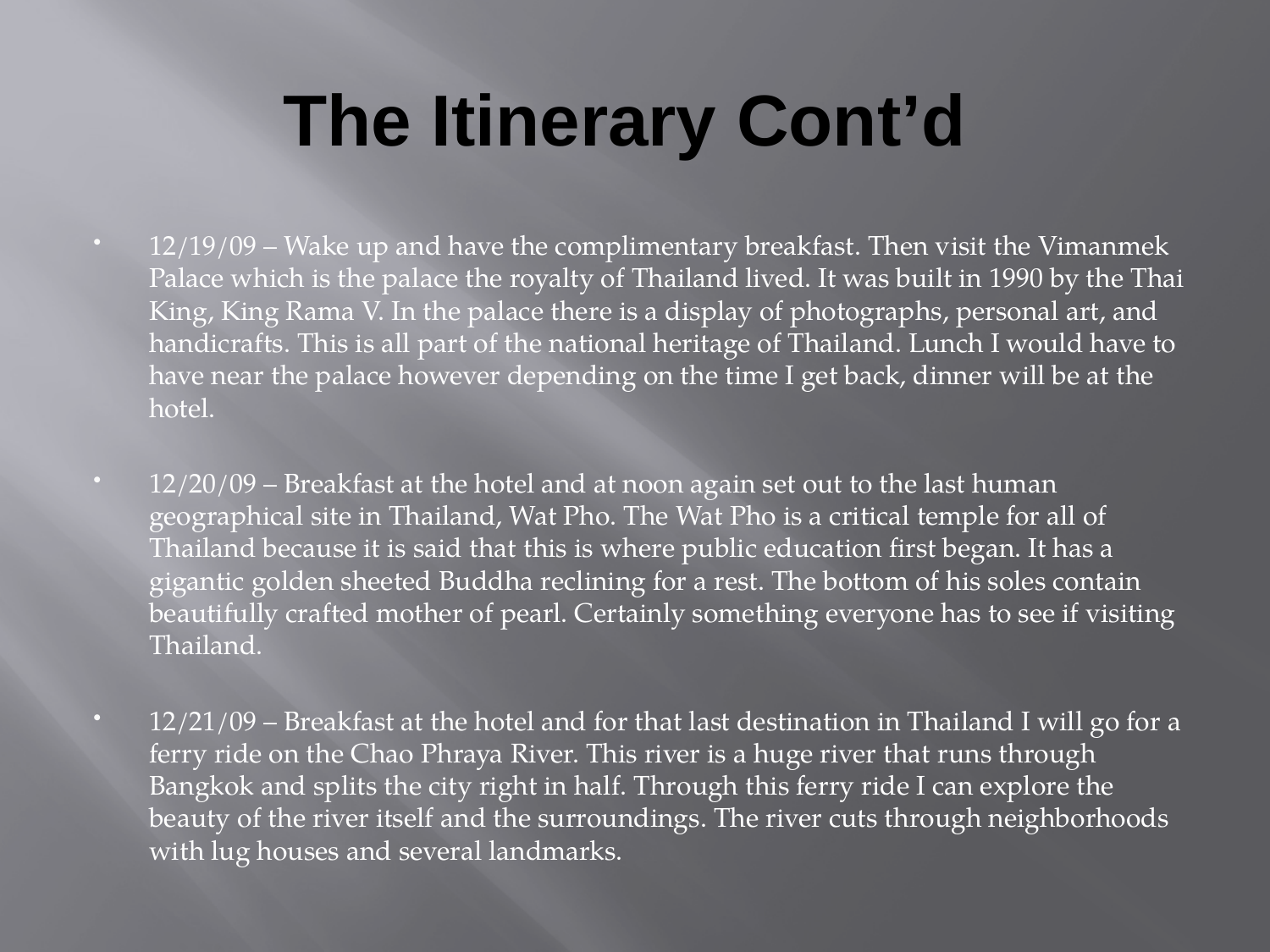

# The Itinerary Cont’d
12/19/09 – Wake up and have the complimentary breakfast. Then visit the Vimanmek Palace which is the palace the royalty of Thailand lived. It was built in 1990 by the Thai King, King Rama V. In the palace there is a display of photographs, personal art, and handicrafts. This is all part of the national heritage of Thailand. Lunch I would have to have near the palace however depending on the time I get back, dinner will be at the hotel.

12/20/09 – Breakfast at the hotel and at noon again set out to the last human geographical site in Thailand, Wat Pho. The Wat Pho is a critical temple for all of Thailand because it is said that this is where public education first began. It has a gigantic golden sheeted Buddha reclining for a rest. The bottom of his soles contain beautifully crafted mother of pearl. Certainly something everyone has to see if visiting Thailand.

12/21/09 – Breakfast at the hotel and for that last destination in Thailand I will go for a ferry ride on the Chao Phraya River. This river is a huge river that runs through Bangkok and splits the city right in half. Through this ferry ride I can explore the beauty of the river itself and the surroundings. The river cuts through neighborhoods with lug houses and several landmarks.